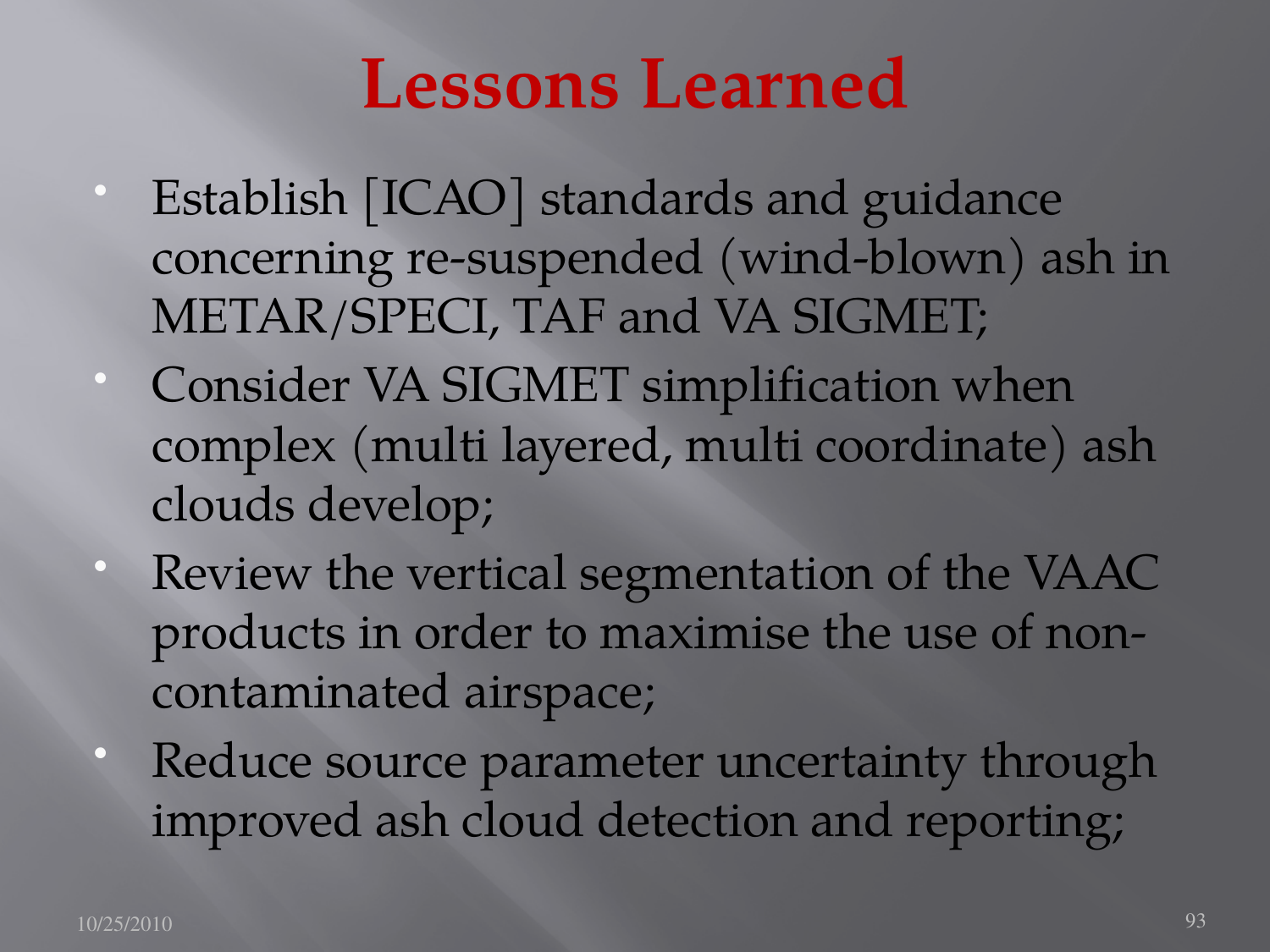

# Lessons Learned
Establish [ICAO] standards and guidance concerning re-suspended (wind-blown) ash in METAR/SPECI, TAF and VA SIGMET;
Consider VA SIGMET simplification when complex (multi layered, multi coordinate) ash clouds develop;
Review the vertical segmentation of the VAAC products in order to maximise the use of non-contaminated airspace;
Reduce source parameter uncertainty through improved ash cloud detection and reporting;

10/25/2010
93